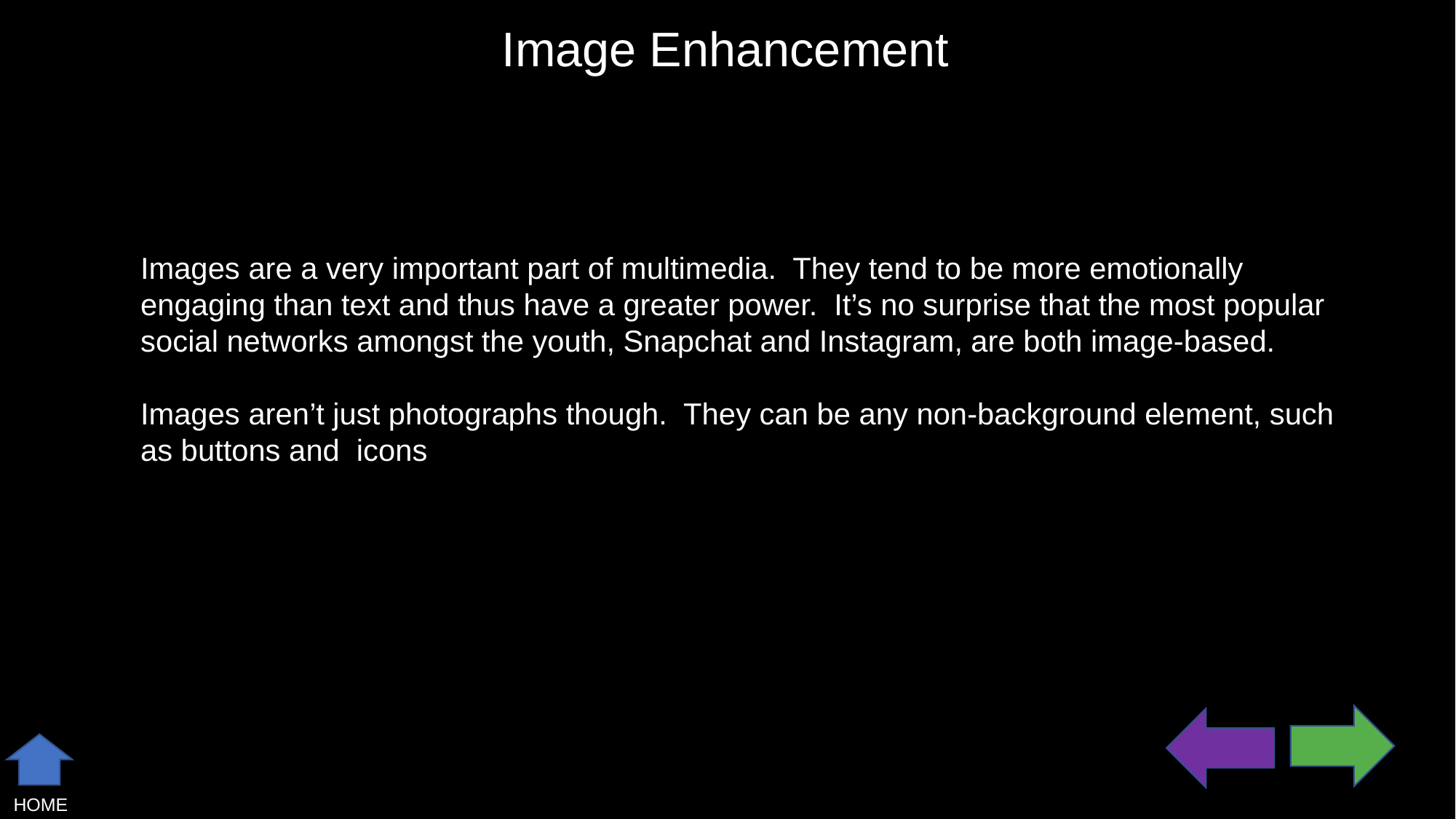

Image Enhancement
Images are a very important part of multimedia.  They tend to be more emotionally engaging than text and thus have a greater power.  It’s no surprise that the most popular social networks amongst the youth, Snapchat and Instagram, are both image-based.

Images aren’t just photographs though.  They can be any non-background element, such as buttons and  icons

HOME